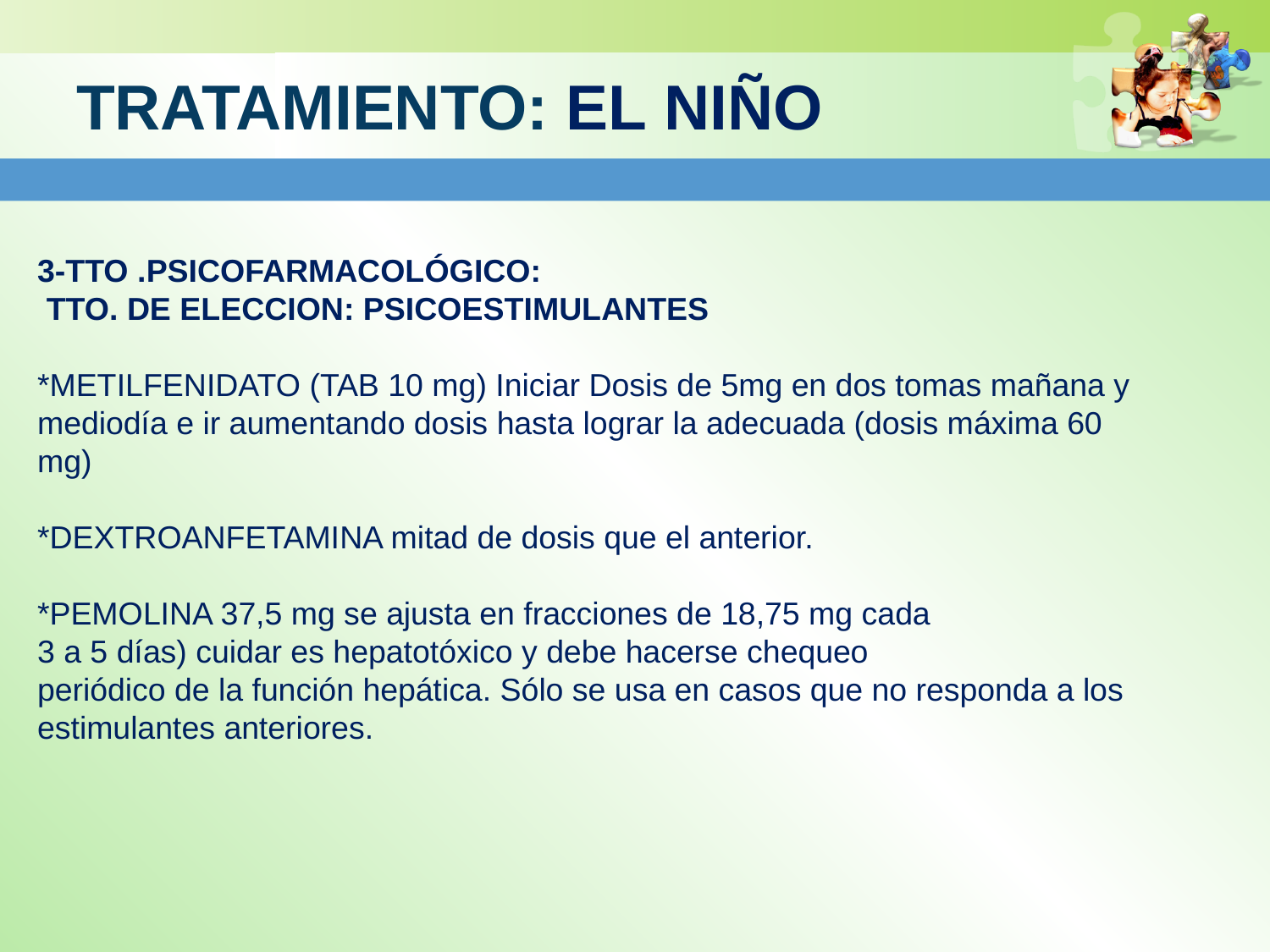

# TRATAMIENTO: EL NIÑO

3-TTO .PSICOFARMACOLÓGICO:
 TTO. DE ELECCION: PSICOESTIMULANTES

*METILFENIDATO (TAB 10 mg) Iniciar Dosis de 5mg en dos tomas mañana y mediodía e ir aumentando dosis hasta lograr la adecuada (dosis máxima 60 mg)

*DEXTROANFETAMINA mitad de dosis que el anterior.

*PEMOLINA 37,5 mg se ajusta en fracciones de 18,75 mg cada
3 a 5 días) cuidar es hepatotóxico y debe hacerse chequeo
periódico de la función hepática. Sólo se usa en casos que no responda a los estimulantes anteriores.